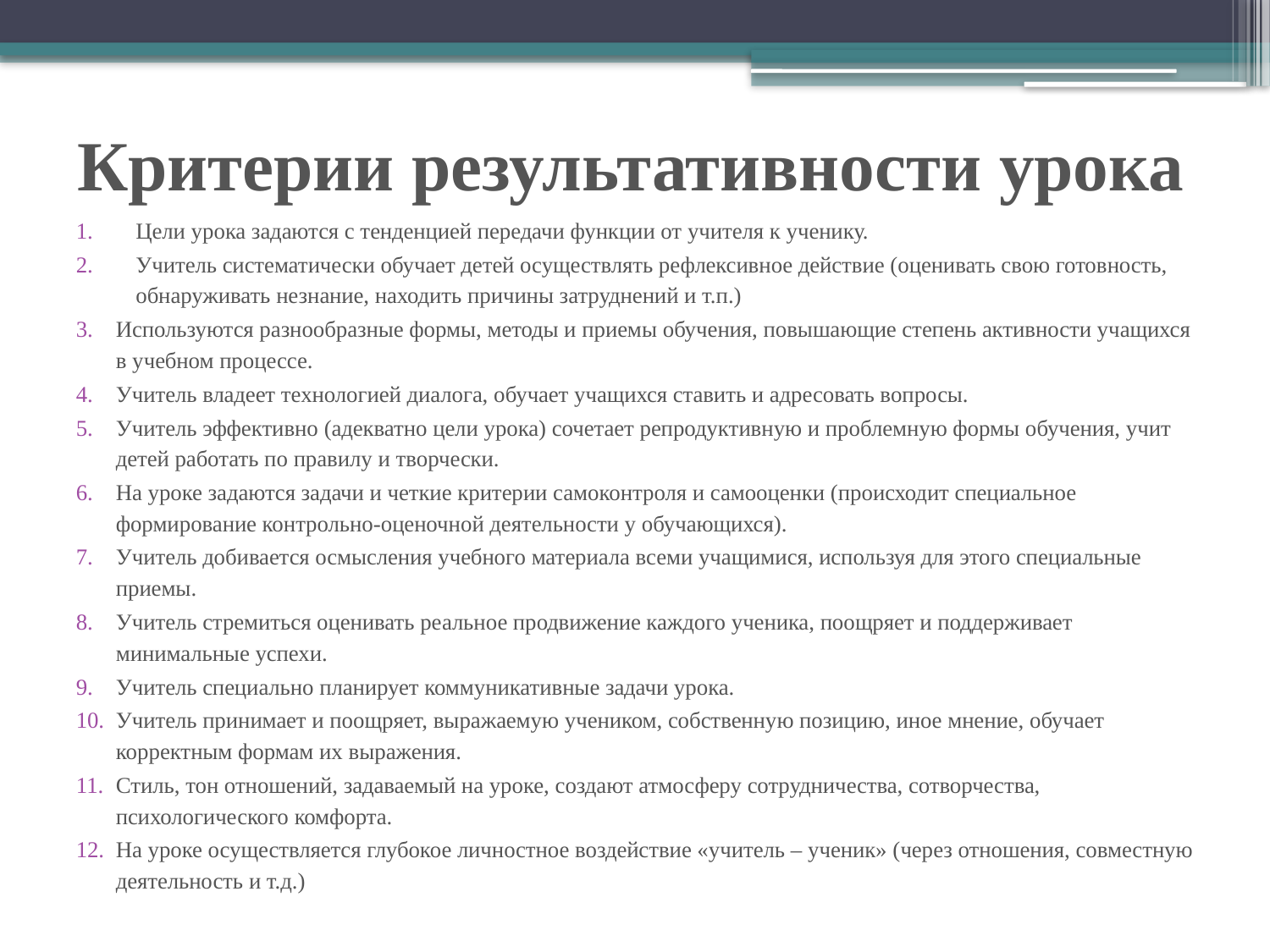

# Критерии результативности урока
Цели урока задаются с тенденцией передачи функции от учителя к ученику.
Учитель систематически обучает детей осуществлять рефлексивное действие (оценивать свою готовность, обнаруживать незнание, находить причины затруднений и т.п.)
Используются разнообразные формы, методы и приемы обучения, повышающие степень активности учащихся в учебном процессе.
Учитель владеет технологией диалога, обучает учащихся ставить и адресовать вопросы.
Учитель эффективно (адекватно цели урока) сочетает репродуктивную и проблемную формы обучения, учит детей работать по правилу и творчески.
На уроке задаются задачи и четкие критерии самоконтроля и самооценки (происходит специальное формирование контрольно-оценочной деятельности у обучающихся).
Учитель добивается осмысления учебного материала всеми учащимися, используя для этого специальные приемы.
Учитель стремиться оценивать реальное продвижение каждого ученика, поощряет и поддерживает минимальные успехи.
Учитель специально планирует коммуникативные задачи урока.
Учитель принимает и поощряет, выражаемую учеником, собственную позицию, иное мнение, обучает корректным формам их выражения.
Стиль, тон отношений, задаваемый на уроке, создают атмосферу сотрудничества, сотворчества, психологического комфорта.
На уроке осуществляется глубокое личностное воздействие «учитель – ученик» (через отношения, совместную деятельность и т.д.)